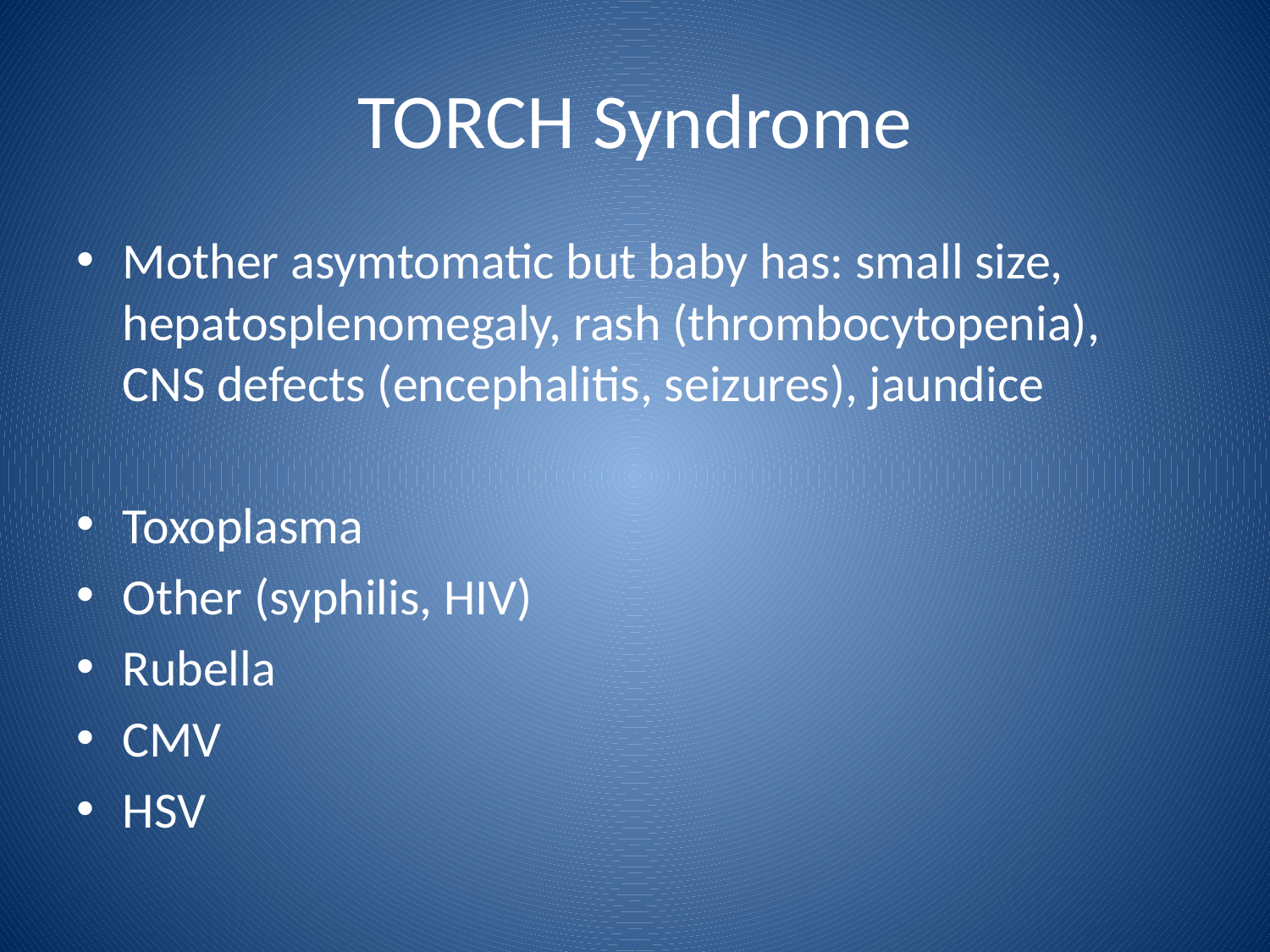

# TORCH Syndrome
Mother asymtomatic but baby has: small size, hepatosplenomegaly, rash (thrombocytopenia), CNS defects (encephalitis, seizures), jaundice

Toxoplasma
Other (syphilis, HIV)
Rubella
CMV
HSV